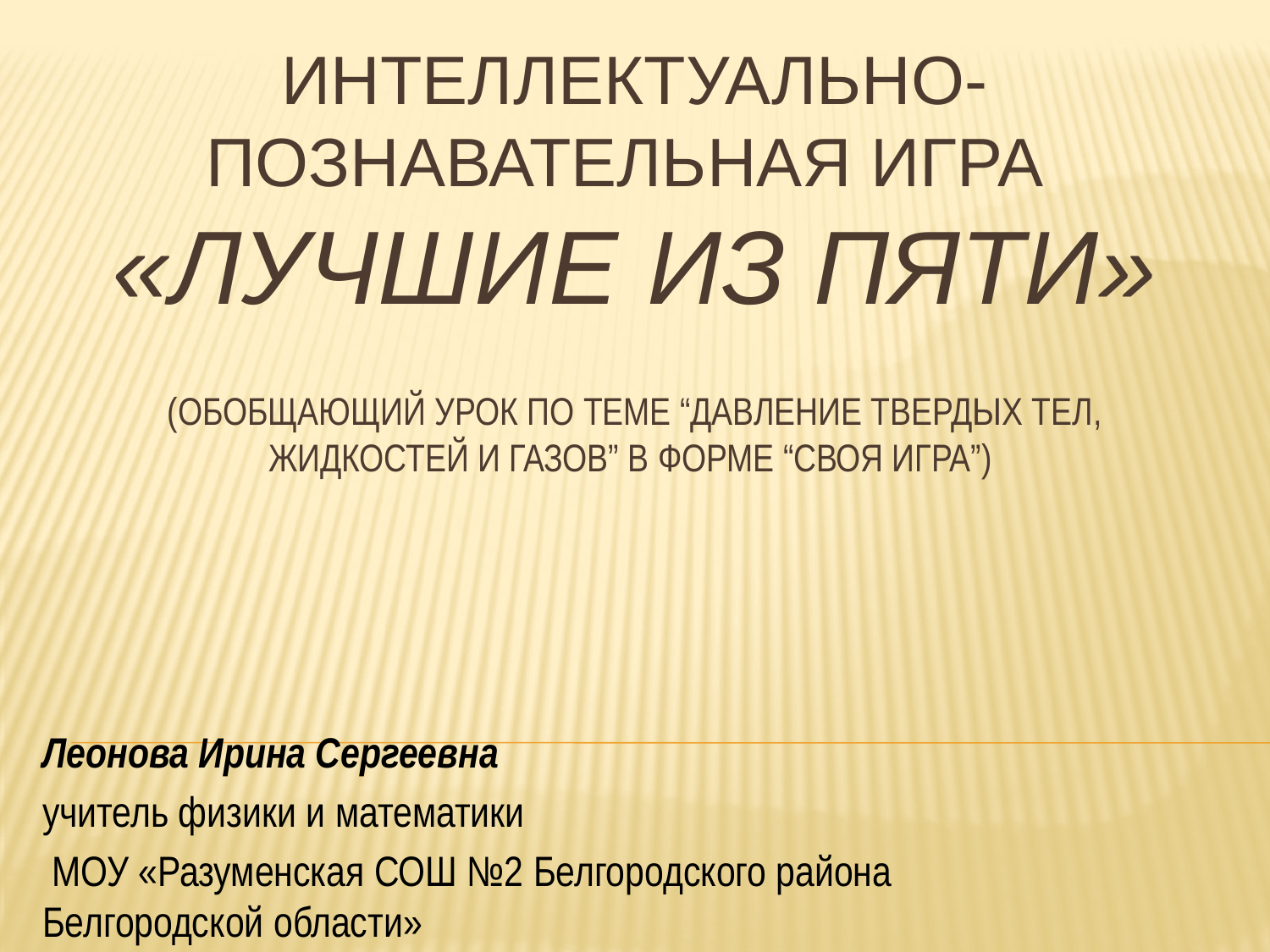

# Интеллектуально-познавательная игра «Лучшие из Пяти» (обобщающий урок по теме “Давление твердых тел, жидкостей и газов” в форме “Своя игра”)
Леонова Ирина Сергеевна
учитель физики и математики
 МОУ «Разуменская СОШ №2 Белгородского района Белгородской области»